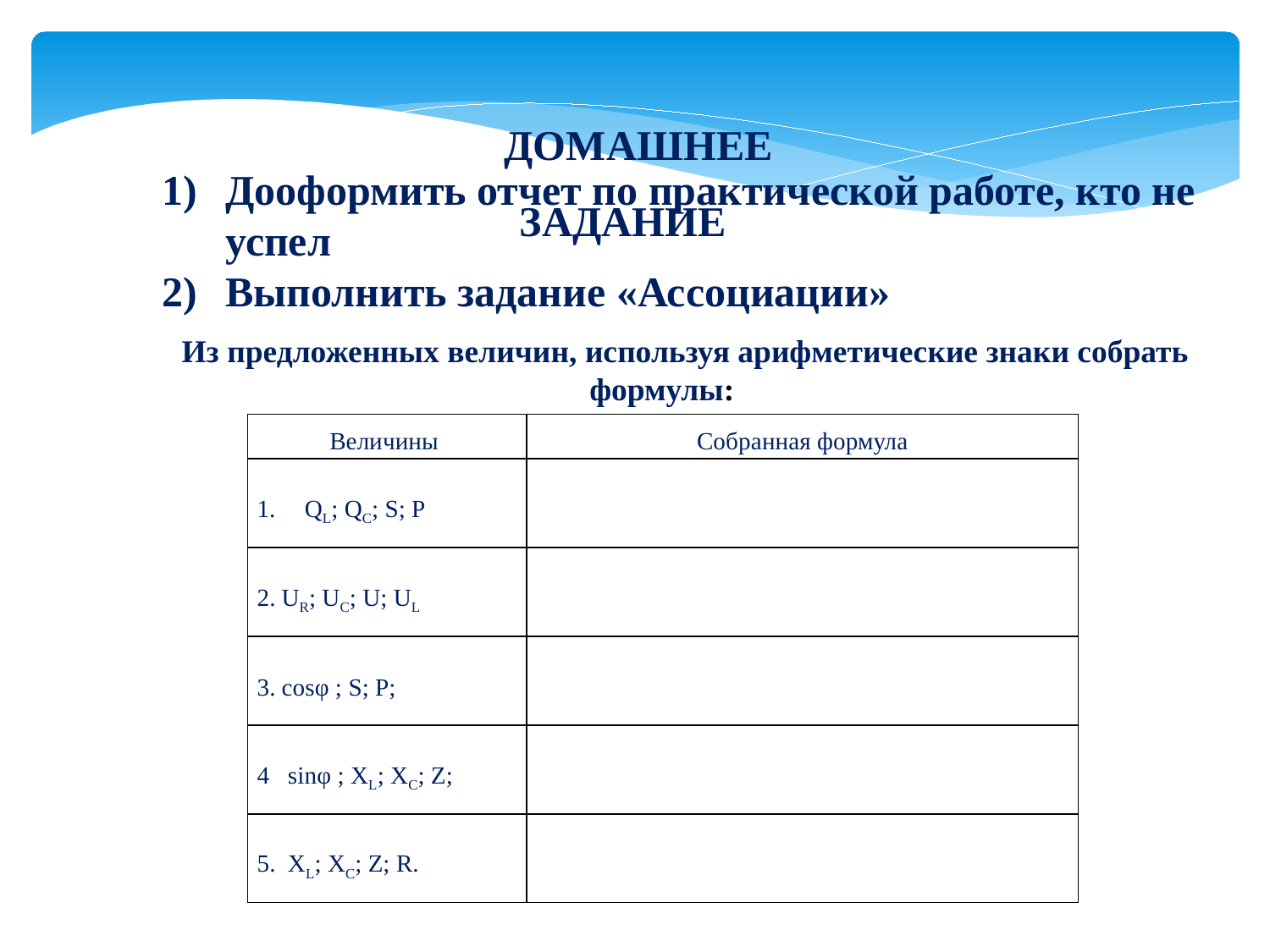

ДОМАШНЕЕ ЗАДАНИЕ
Дооформить отчет по практической работе, кто не успел
Выполнить задание «Ассоциации»
 Из предложенных величин, используя арифметические знаки собрать формулы:
| Величины | Собранная формула |
| --- | --- |
| QL; QC; S; P |  |
| 2. UR; UC; U; UL |  |
| 3. cosφ ; S; P; |  |
| 4 sinφ ; XL; XC; Z; |  |
| 5. XL; XC; Z; R. |  |